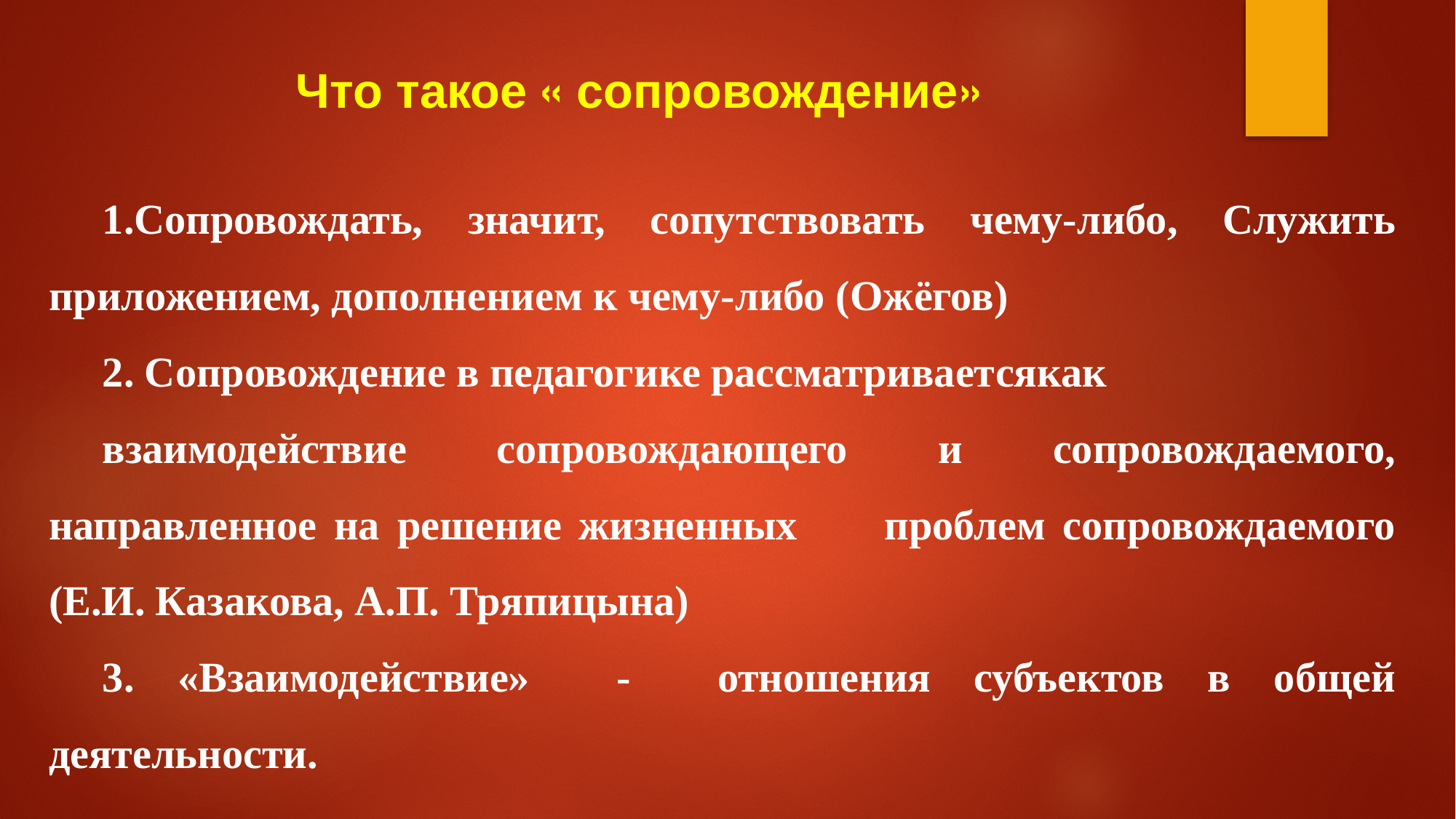

# Что такое « сопровождение»
1.Сопровождать, значит, сопутствовать чему-либо, Служить приложением, дополнением к чему-либо (Ожёгов)
2. Сопровождение в педагогике рассматриваетсякак
взаимодействие сопровождающего и сопровождаемого, направленное на решение жизненных     проблем сопровождаемого (Е.И. Казакова, А.П. Тряпицына)
3. «Взаимодействие»  -  отношения субъектов в общей деятельности.